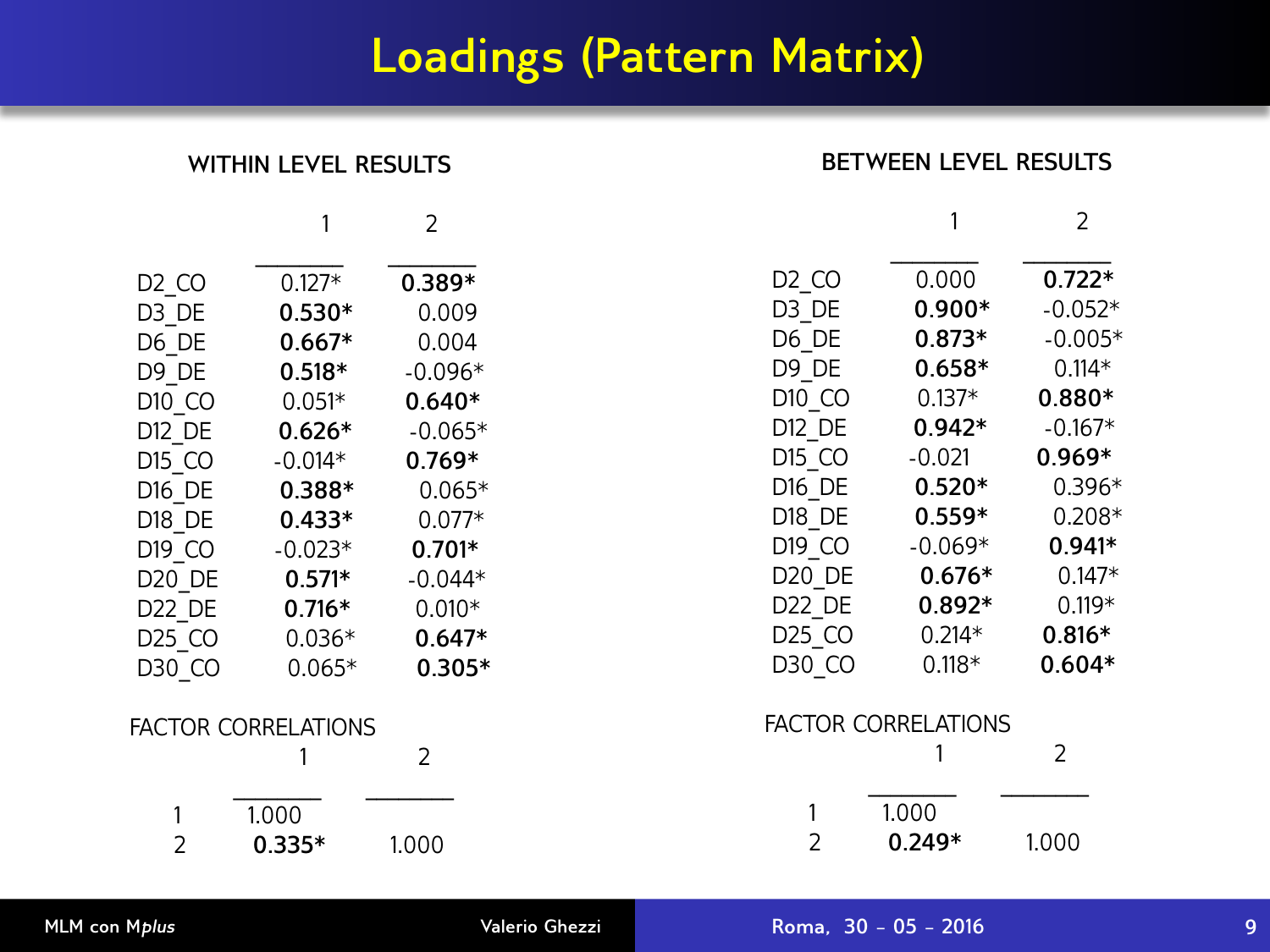

# Loadings (Pattern Matrix)
BETWEEN LEVEL RESULTS

	        1                2
                 ________      ________
 D2_CO          0.000         0.722*
 D3_DE          0.900*       -0.052*
 D6_DE          0.873*       -0.005*
 D9_DE          0.658*        0.114*
 D10_CO         0.137*        0.880*
 D12_DE         0.942*       -0.167*
 D15_CO        -0.021         0.969*
 D16_DE         0.520*        0.396*
 D18_DE         0.559*        0.208*
 D19_CO        -0.069*        0.941*
 D20_DE         0.676*        0.147*
 D22_DE         0.892*        0.119*
 D25_CO         0.214*        0.816*
 D30_CO         0.118*        0.604*

FACTOR CORRELATIONS
	      1               2
              ________      ________
      1         1.000
      2         0.249*        1.000
WITHIN LEVEL RESULTS

                          1             2
                 ________      ________
 D2_CO          0.127*        0.389*
 D3_DE          0.530*        0.009
 D6_DE          0.667*        0.004
 D9_DE          0.518*       -0.096*
 D10_CO         0.051*        0.640*
 D12_DE         0.626*       -0.065*
 D15_CO        -0.014*        0.769*
 D16_DE         0.388*        0.065*
 D18_DE         0.433*        0.077*
 D19_CO        -0.023*        0.701*
 D20_DE         0.571*       -0.044*
 D22_DE         0.716*        0.010*
 D25_CO         0.036*        0.647*
 D30_CO         0.065*        0.305*

FACTOR CORRELATIONS
                       1               2
              ________      ________
      1         1.000
      2         0.335*        1.000
  MLM con Mplus                                                  Valerio Ghezzi
Roma,  30 – 05 – 2016
9